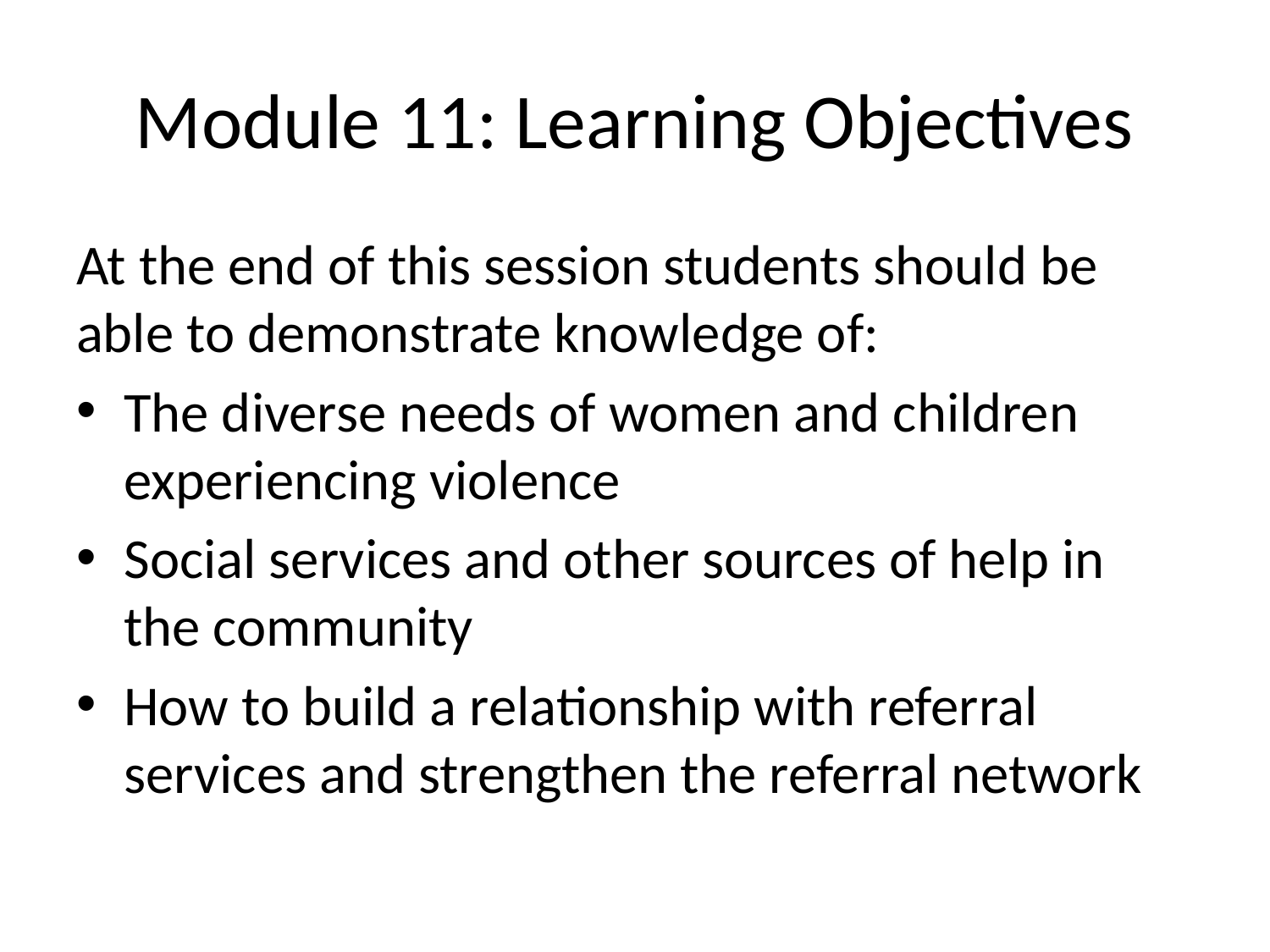

# Module 11: Learning Objectives
At the end of this session students should be able to demonstrate knowledge of:
The diverse needs of women and children experiencing violence
Social services and other sources of help in the community
How to build a relationship with referral services and strengthen the referral network